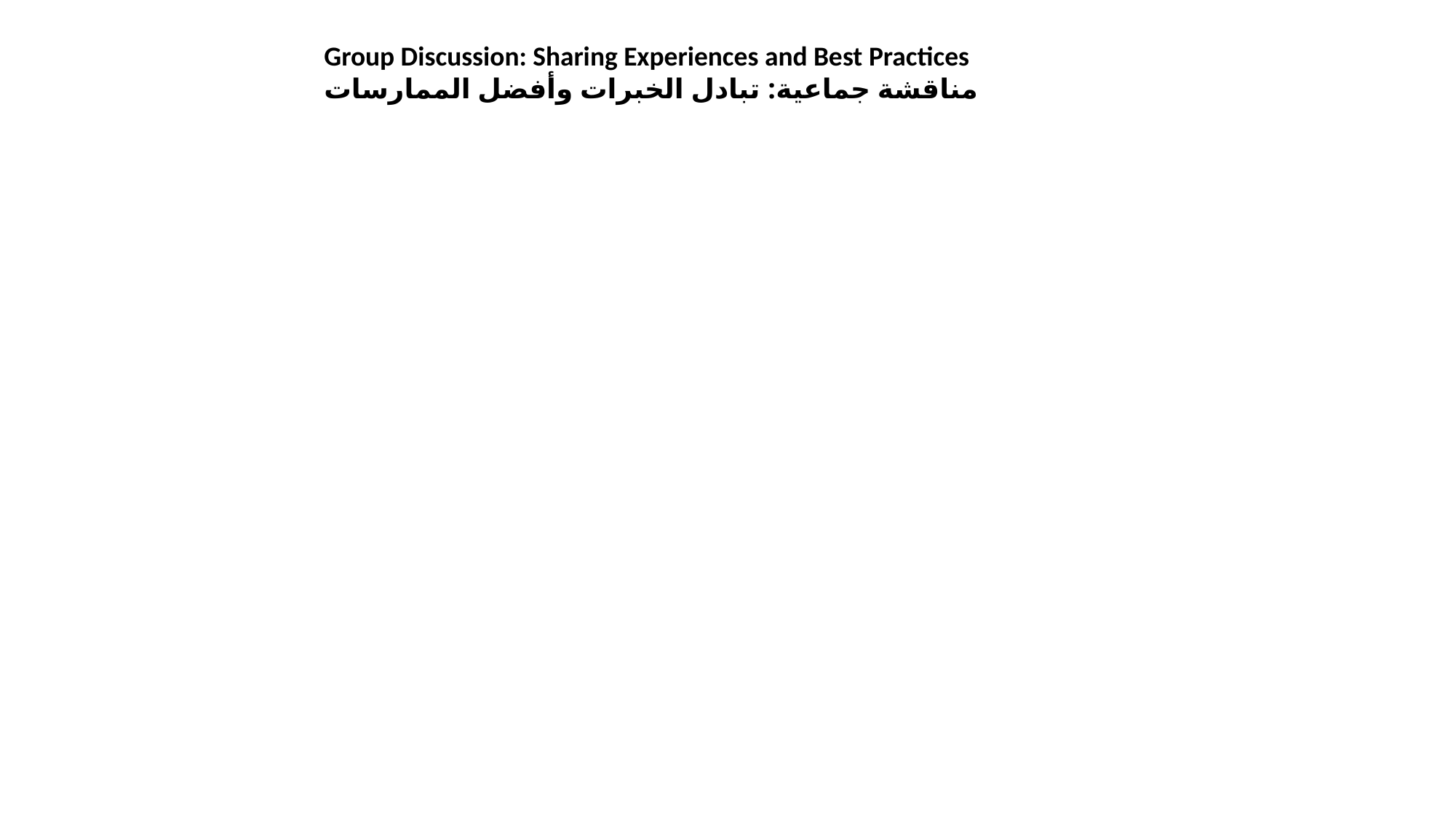

Group Discussion: Sharing Experiences and Best Practices
مناقشة جماعية: تبادل الخبرات وأفضل الممارسات